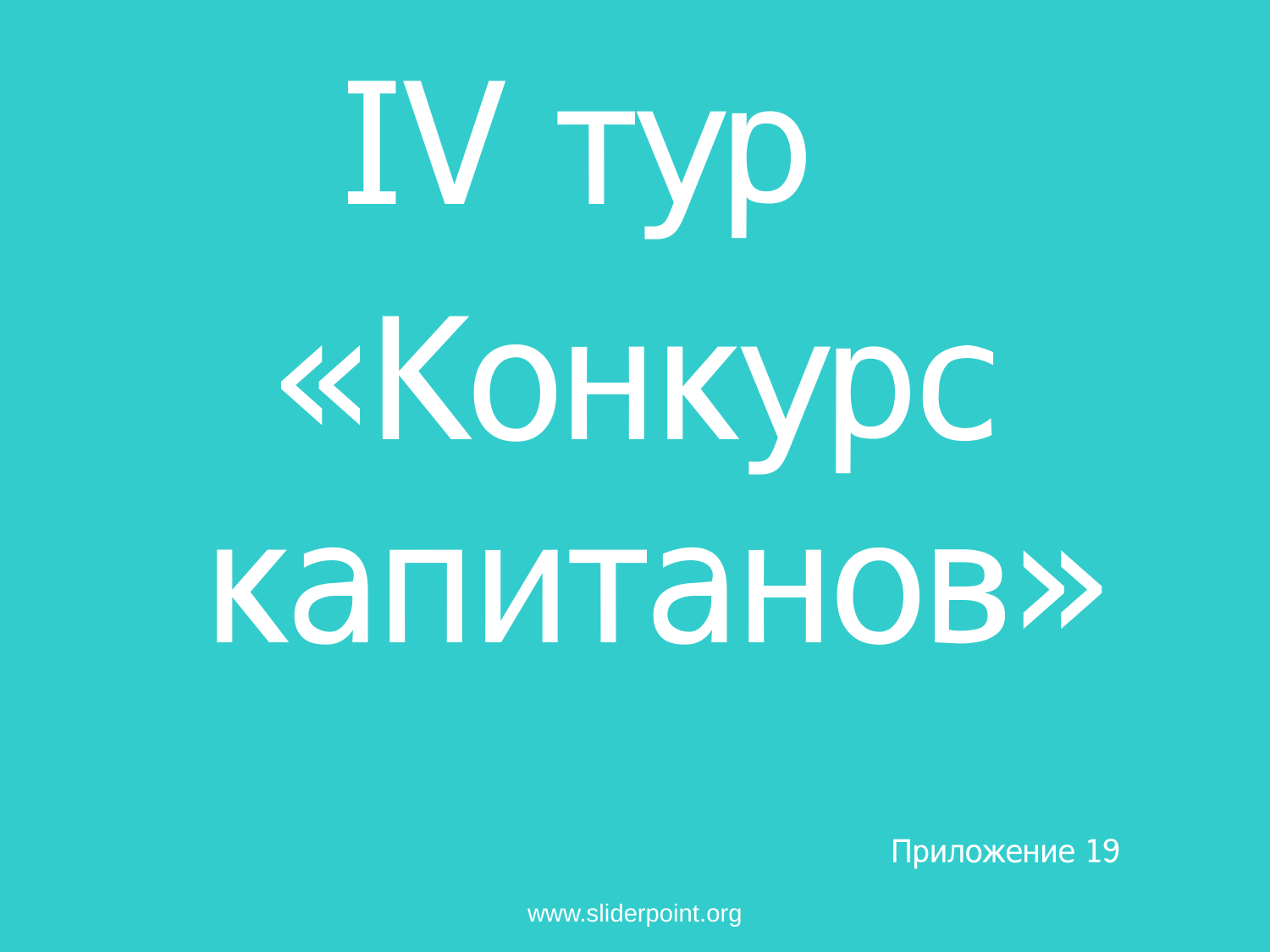

# IV тур
«Конкурс капитанов»
Приложение 19

www.sliderpoint.org